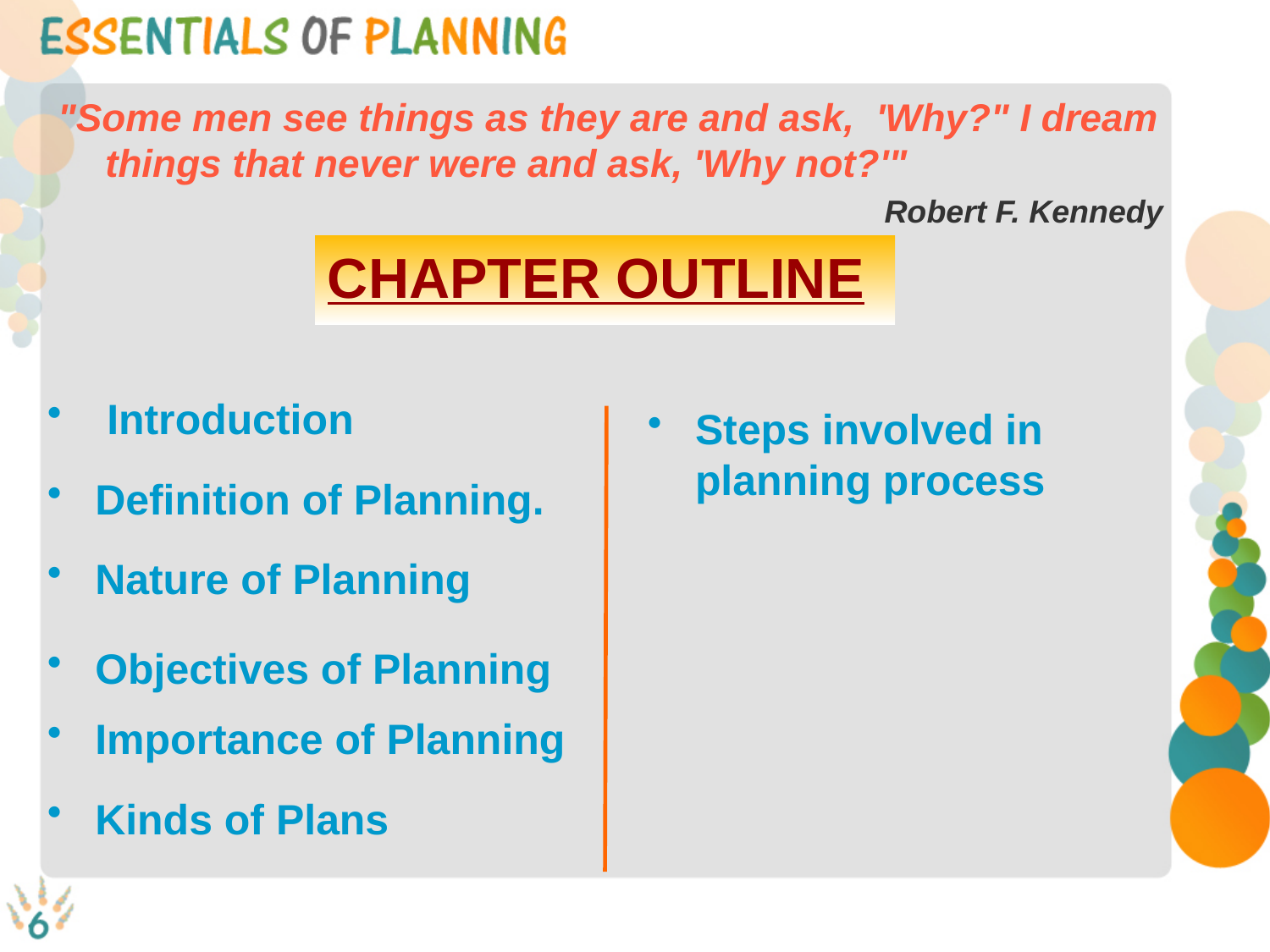

"Some men see things as they are and ask,  'Why?" I dream things that never were and ask, 'Why not?'"
                                                                                             Robert F. Kennedy
CHAPTER OUTLINE
 Introduction

Steps involved in planning process

Definition of Planning.

Nature of Planning

Objectives of Planning
Importance of Planning

Kinds of Plans